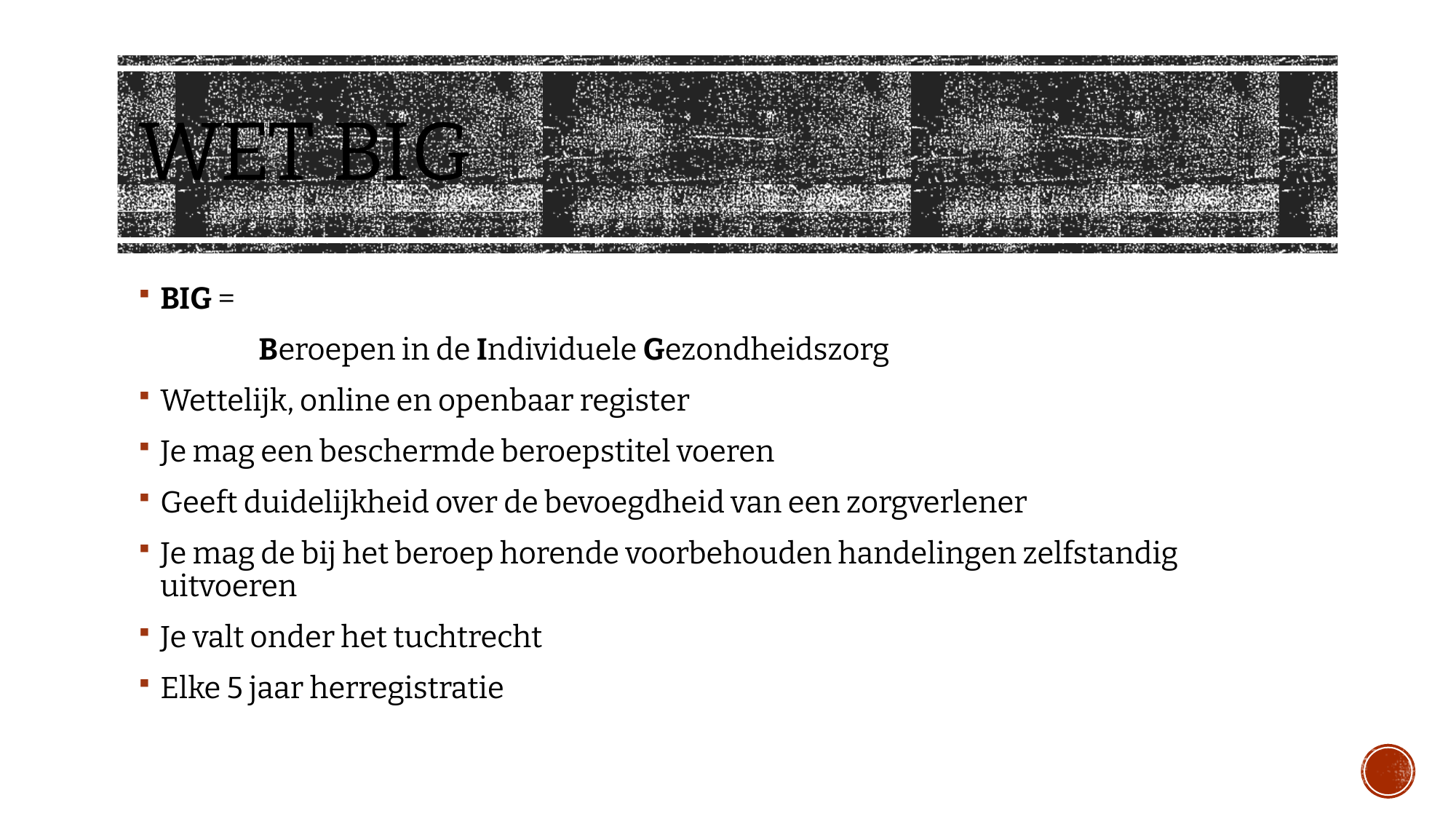

# Wet big

BIG =
	  Beroepen in de Individuele Gezondheidszorg
Wettelijk, online en openbaar register
Je mag een beschermde beroepstitel voeren
Geeft duidelijkheid over de bevoegdheid van een zorgverlener
Je mag de bij het beroep horende voorbehouden handelingen zelfstandig uitvoeren
Je valt onder het tuchtrecht
Elke 5 jaar herregistratie